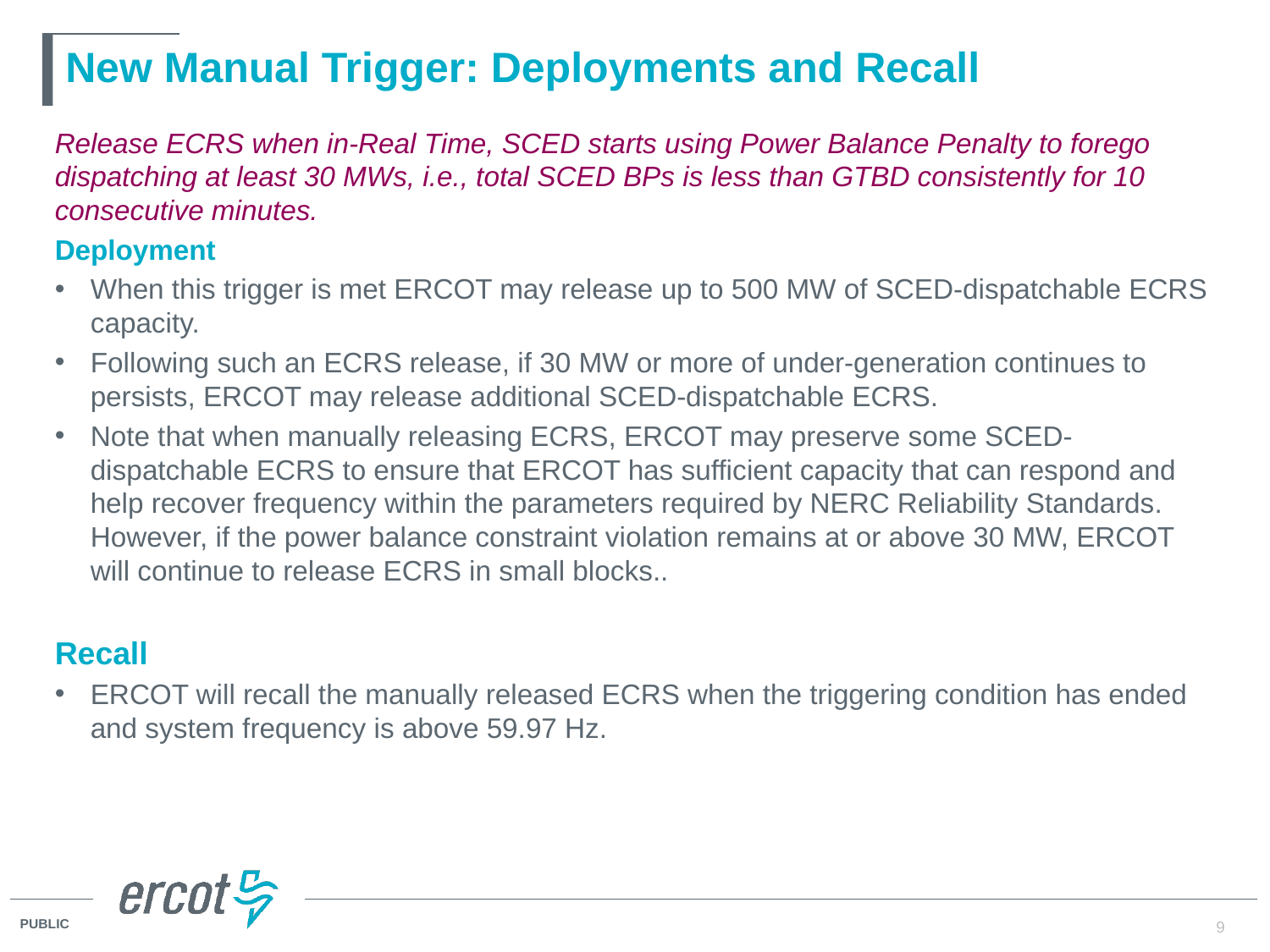

# New Manual Trigger: Deployments and Recall
Release ECRS when in-Real Time, SCED starts using Power Balance Penalty to forego dispatching at least 30 MWs, i.e., total SCED BPs is less than GTBD consistently for 10 consecutive minutes.
Deployment
When this trigger is met ERCOT may release up to 500 MW of SCED-dispatchable ECRS capacity.
Following such an ECRS release, if 30 MW or more of under-generation continues to persists, ERCOT may release additional SCED-dispatchable ECRS.
Note that when manually releasing ECRS, ERCOT may preserve some SCED-dispatchable ECRS to ensure that ERCOT has sufficient capacity that can respond and help recover frequency within the parameters required by NERC Reliability Standards. However, if the power balance constraint violation remains at or above 30 MW, ERCOT will continue to release ECRS in small blocks..

Recall
ERCOT will recall the manually released ECRS when the triggering condition has ended and system frequency is above 59.97 Hz.
9